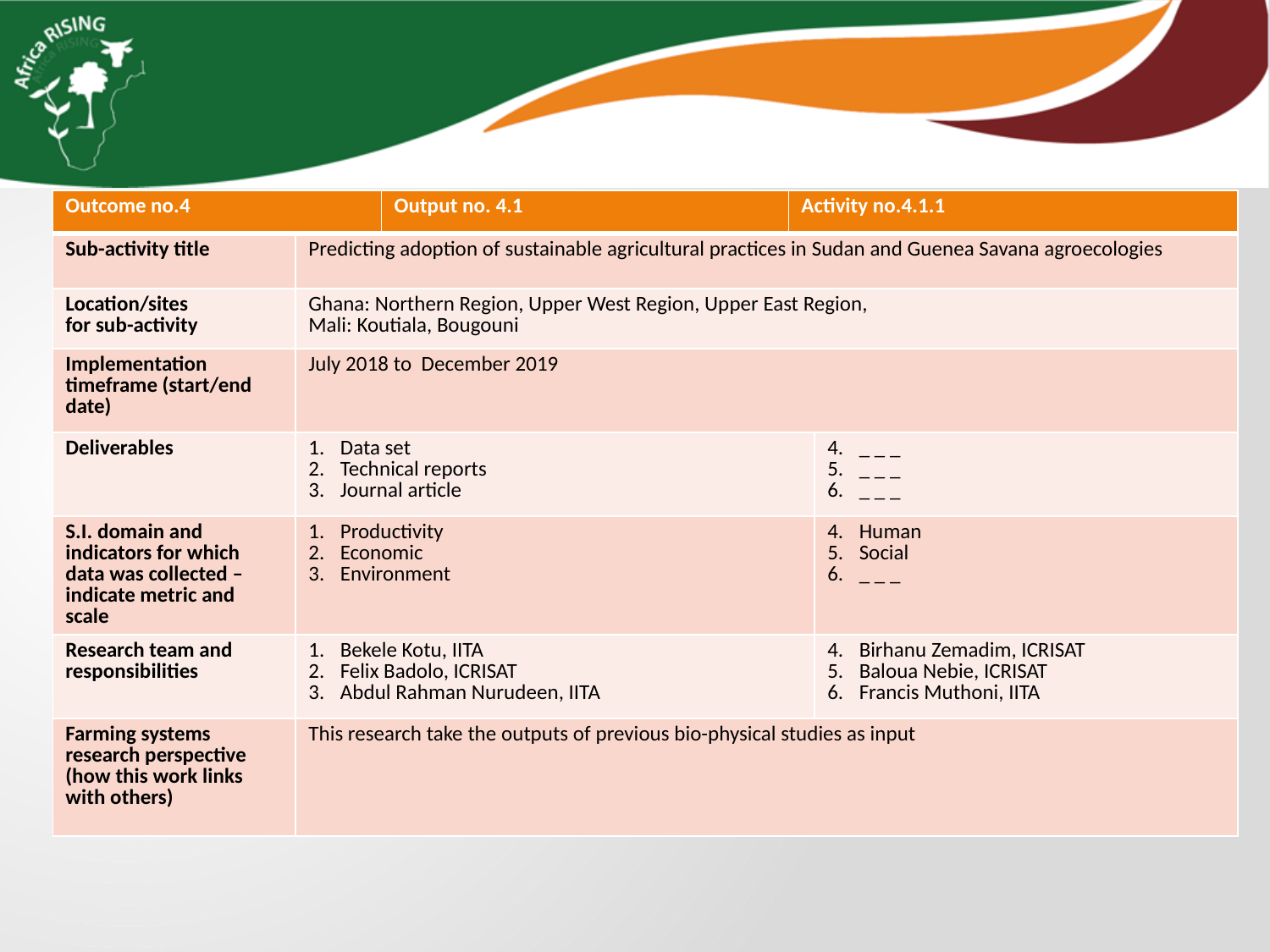

| Outcome no.4 |  | Output no. 4.1 | Activity no.4.1.1 |  |
| --- | --- | --- | --- | --- |
| Sub-activity title | Predicting adoption of sustainable agricultural practices in Sudan and Guenea Savana agroecologies |  |  |  |
| Location/sites for sub-activity | Ghana: Northern Region, Upper West Region, Upper East Region, Mali: Koutiala, Bougouni |  |  |  |
| Implementation timeframe (start/end date) | July 2018 to December 2019 |  |  |  |
| Deliverables | Data set Technical reports Journal article |  |  | \_ \_ \_ \_ \_ \_ \_ \_ \_ |
| S.I. domain and indicators for which data was collected – indicate metric and scale | Productivity Economic Environment |  |  | Human Social \_ \_ \_ |
| Research team and responsibilities | Bekele Kotu, IITA Felix Badolo, ICRISAT Abdul Rahman Nurudeen, IITA |  |  | Birhanu Zemadim, ICRISAT Baloua Nebie, ICRISAT Francis Muthoni, IITA |
| Farming systems research perspective (how this work links with others) | This research take the outputs of previous bio-physical studies as input |  |  |  |